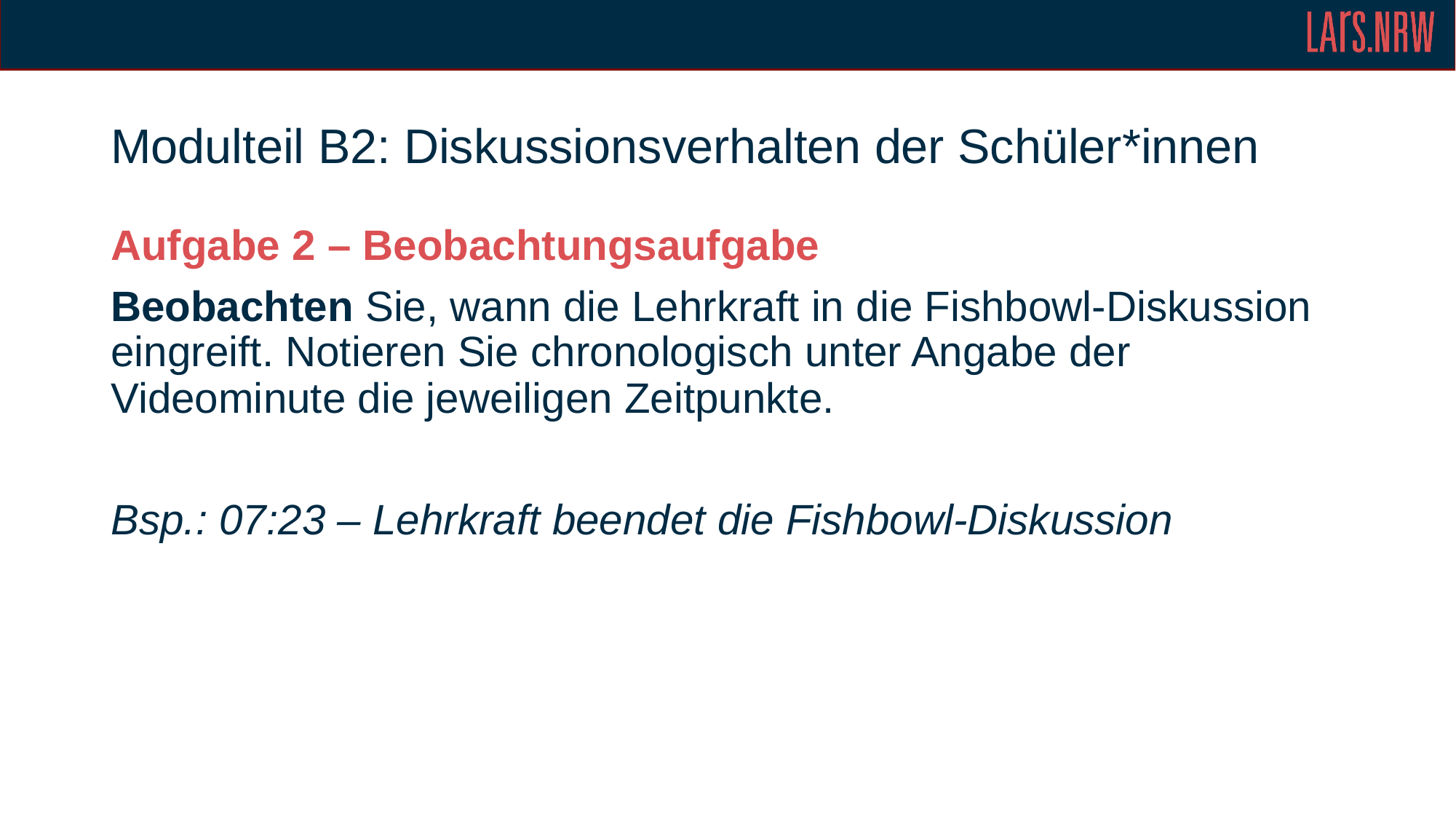

# Modulteil B2: Diskussionsverhalten der Schüler*innen
Aufgabe 2 – Beobachtungsaufgabe
Beobachten Sie, wann die Lehrkraft in die Fishbowl-Diskussion eingreift. Notieren Sie chronologisch unter Angabe der Videominute die jeweiligen Zeitpunkte.

Bsp.: 07:23 – Lehrkraft beendet die Fishbowl-Diskussion